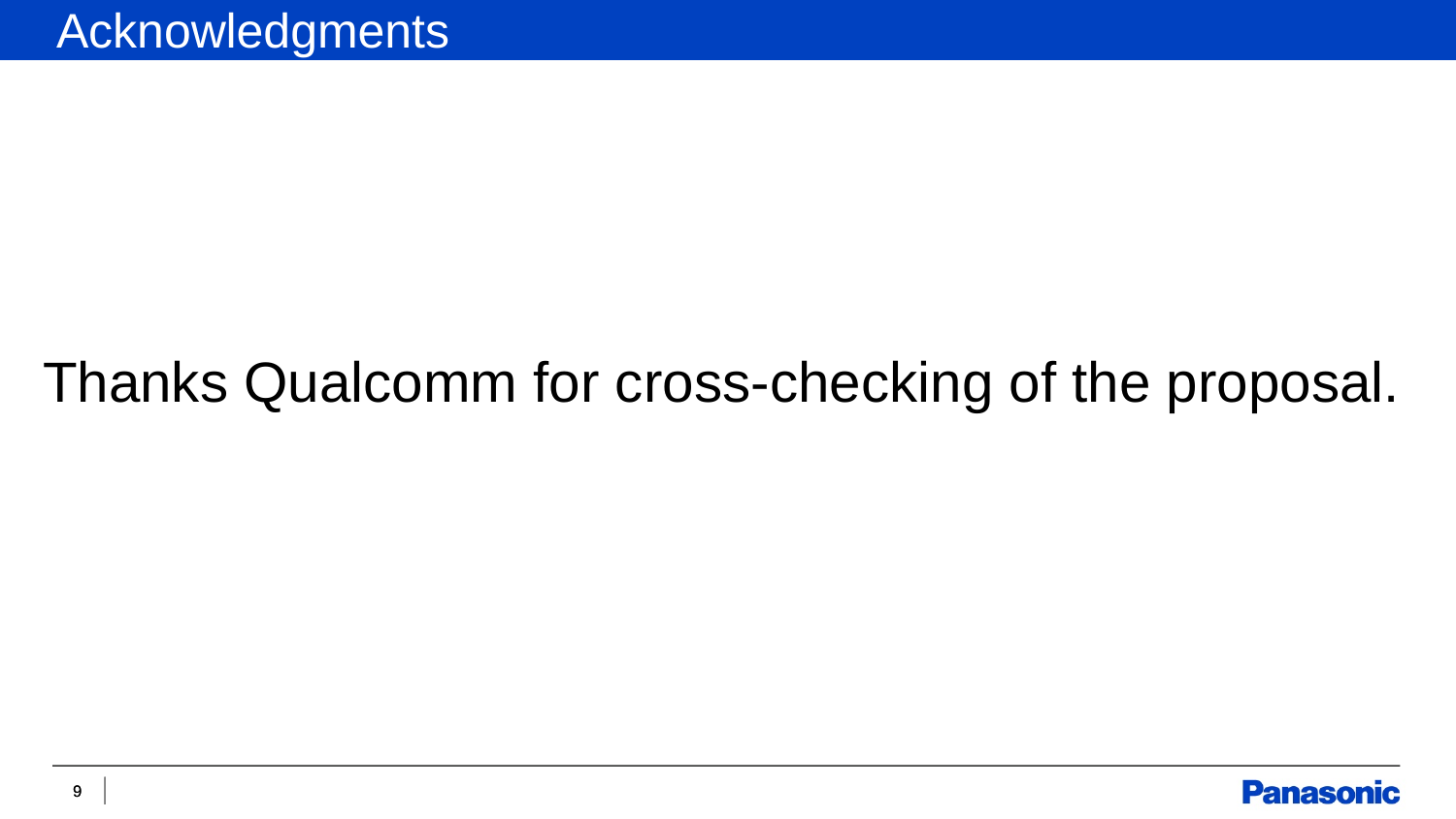

Acknowledgments
Thanks Qualcomm for cross-checking of the proposal.
9